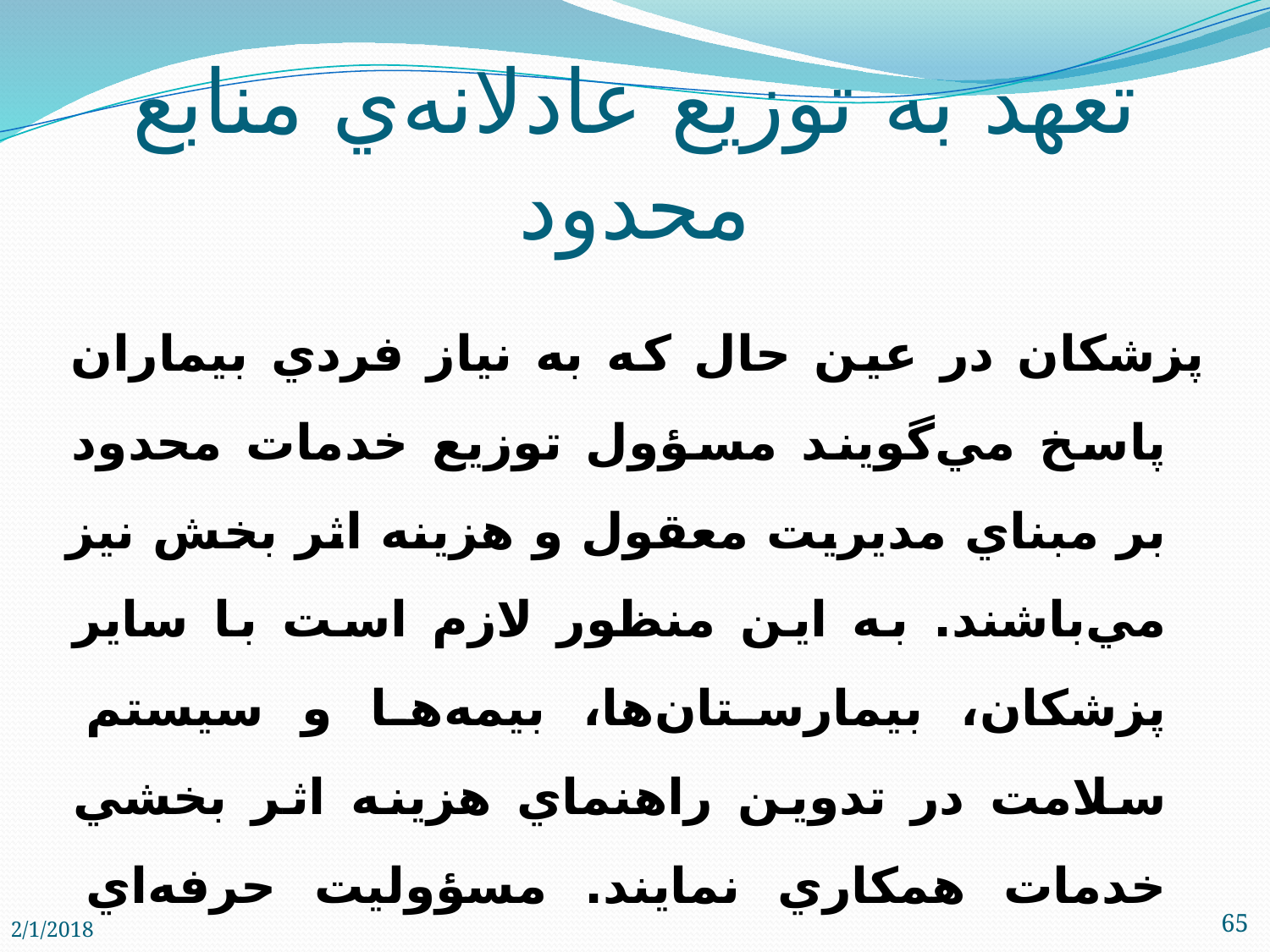

# تعهد به توزيع عادلانه‌ي منابع محدود
پزشكان در عين حال كه به نياز فردي بيماران پاسخ مي‌گويند مسؤول توزيع خدمات محدود بر مبناي مديريت معقول و هزينه اثر بخش نيز مي‌باشند. به اين منظور لازم است با ساير پزشكان، بيمارستان‌‌ها، بيمه‌ها و سيستم سلامت در تدوين راهنماي هزينه اثر بخشي خدمات همكاري نمايند. مسؤوليت حرفه‌اي پزشك در توزيع متناسب منابع شامل اجتناب از تست‌ها و پروسيجرهاي غير ضروري و زياده از حد مي‌باشد.
2/1/2018
65